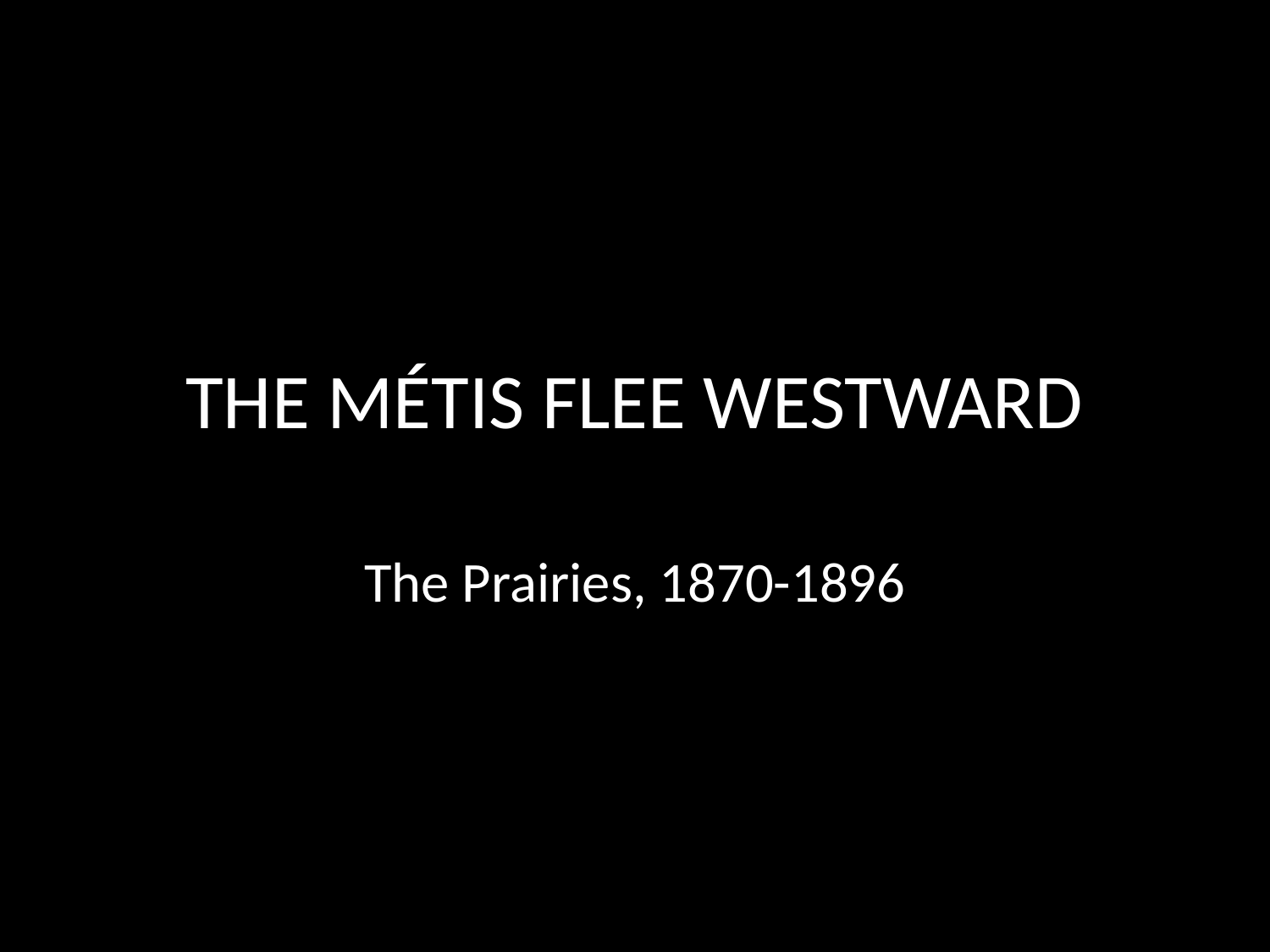

# THE MÉTIS FLEE WESTWARD
The Prairies, 1870-1896